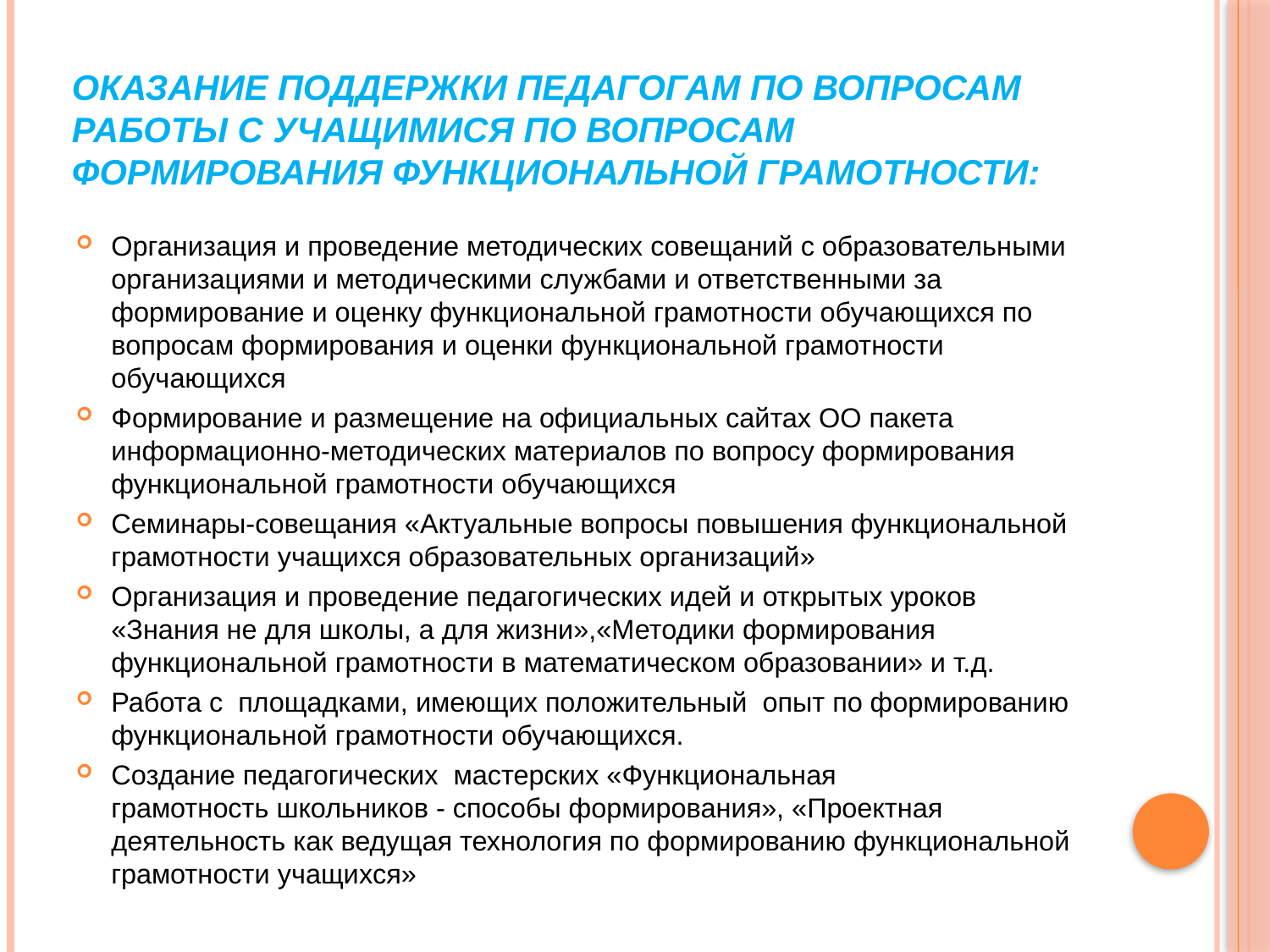

# оказание поддержки педагогам по вопросам работы с учащимися по вопросам формирования функциональной грамотности:
Организация и проведение методических совещаний с образовательными организациями и методическими службами и ответственными за формирование и оценку функциональной грамотности обучающихся по вопросам формирования и оценки функциональной грамотности обучающихся
Формирование и размещение на официальных сайтах ОО пакета информационно-методических материалов по вопросу формирования функциональной грамотности обучающихся
Семинары-совещания «Актуальные вопросы повышения функциональной грамотности учащихся образовательных организаций»
Организация и проведение педагогических идей и открытых уроков  «Знания не для школы, а для жизни»,«Методики формирования функциональной грамотности в математическом образовании» и т.д.
Работа с  площадками, имеющих положительный  опыт по формированию функциональной грамотности обучающихся.
Создание педагогических  мастерских «Функциональная
грамотность школьников - способы формирования», «Проектная деятельность как ведущая технология по формированию функциональной грамотности учащихся»